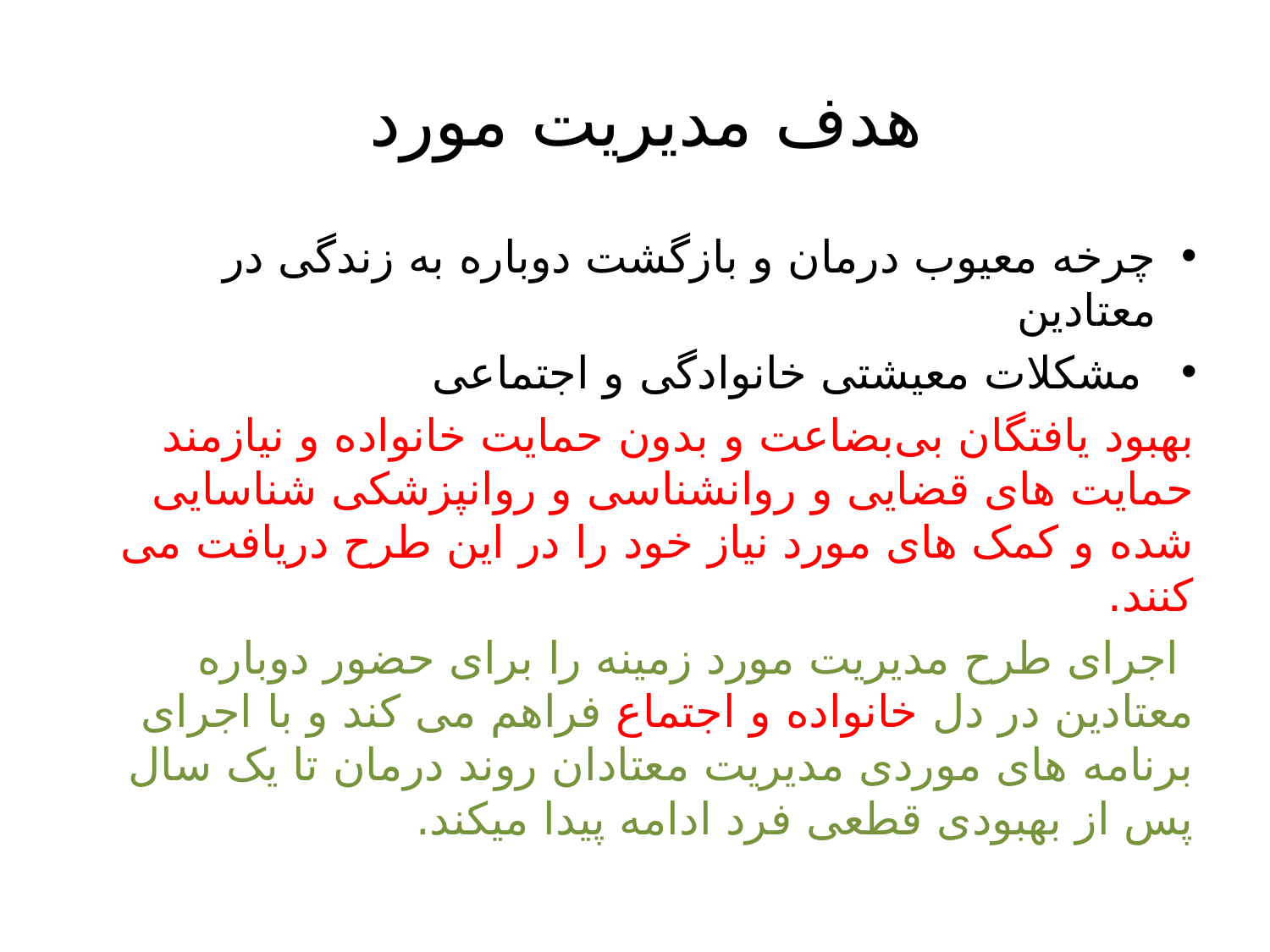

# هدف مدیریت مورد
چرخه معیوب درمان و بازگشت دوباره به زندگی در معتادین
 مشکلات معیشتی خانوادگی و اجتماعی
بهبود یافتگان بی‌بضاعت و بدون حمایت خانواده و نیازمند حمایت های قضایی و روانشناسی و روانپزشکی شناسایی  شده و کمک های مورد نیاز خود را در این طرح دریافت می کنند.
 اجرای طرح مدیریت مورد زمینه را برای حضور دوباره معتادین در دل خانواده و اجتماع فراهم می کند و با اجرای برنامه های موردی مدیریت معتادان روند درمان تا یک سال پس از بهبودی قطعی فرد ادامه پیدا میکند.